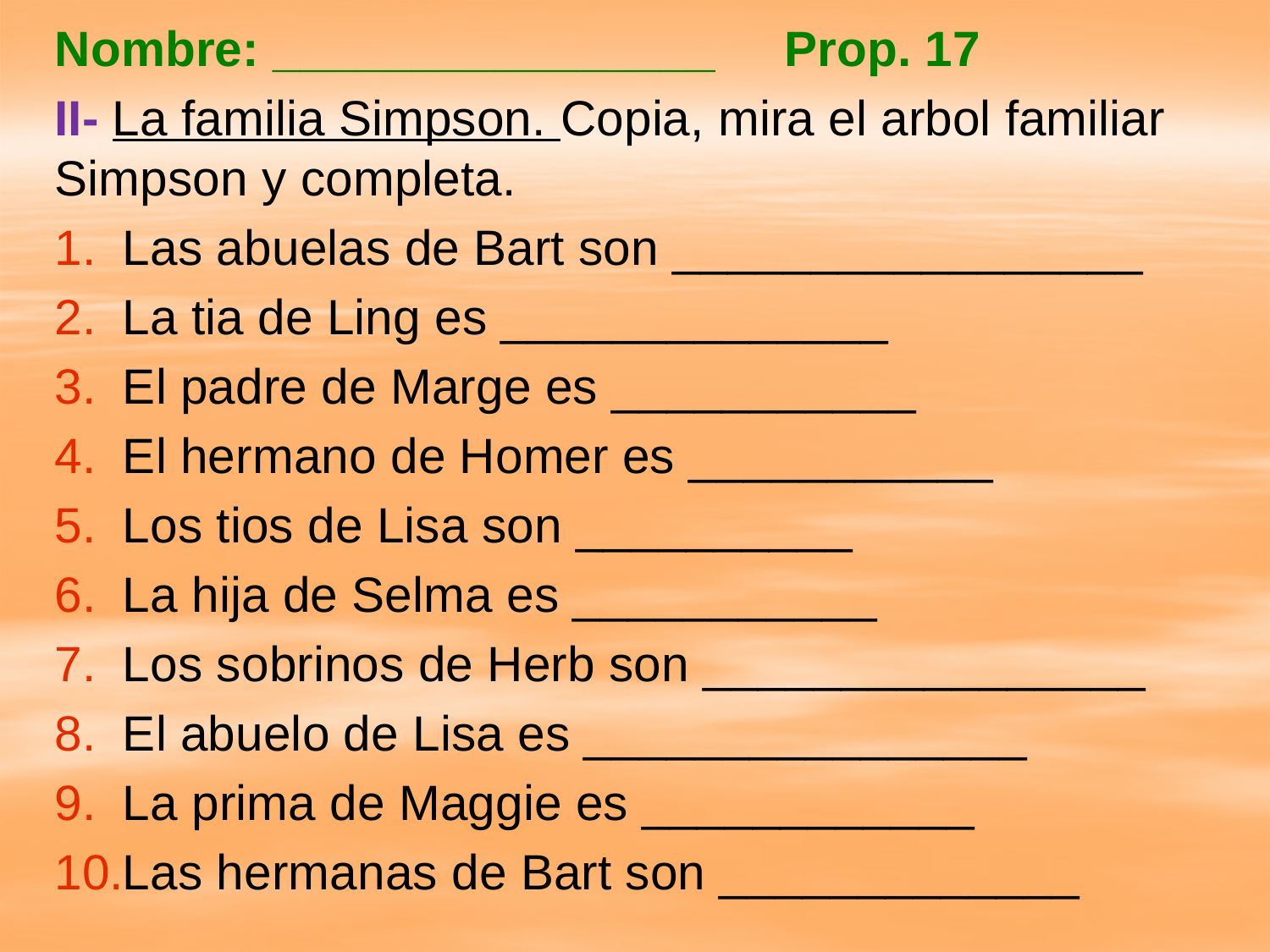

Nombre: ________________     Prop. 17
II- La familia Simpson. Copia, mira el arbol familiar Simpson y completa.
Las abuelas de Bart son _________________
La tia de Ling es ______________
El padre de Marge es ___________
El hermano de Homer es ___________
Los tios de Lisa son __________
La hija de Selma es ___________
Los sobrinos de Herb son ________________
El abuelo de Lisa es ________________
La prima de Maggie es ____________
Las hermanas de Bart son _____________